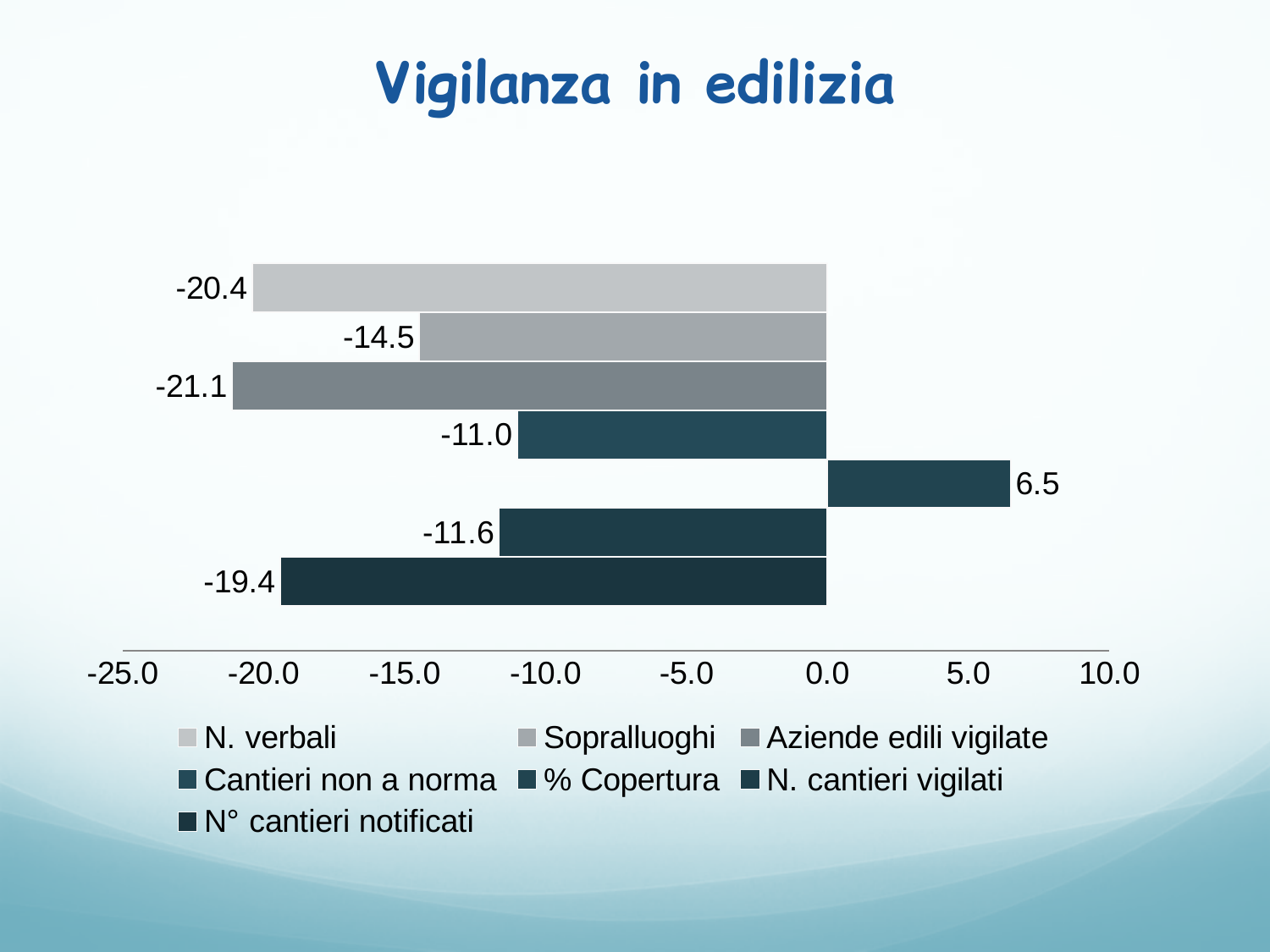

# Vigilanza in edilizia

### Chart

| Category | N° cantieri notificati | N. cantieri vigilati | % Copertura | Cantieri non a norma | Aziende edili vigilate | Sopralluoghi | N. verbali |
|---|---|---|---|---|---|---|---|